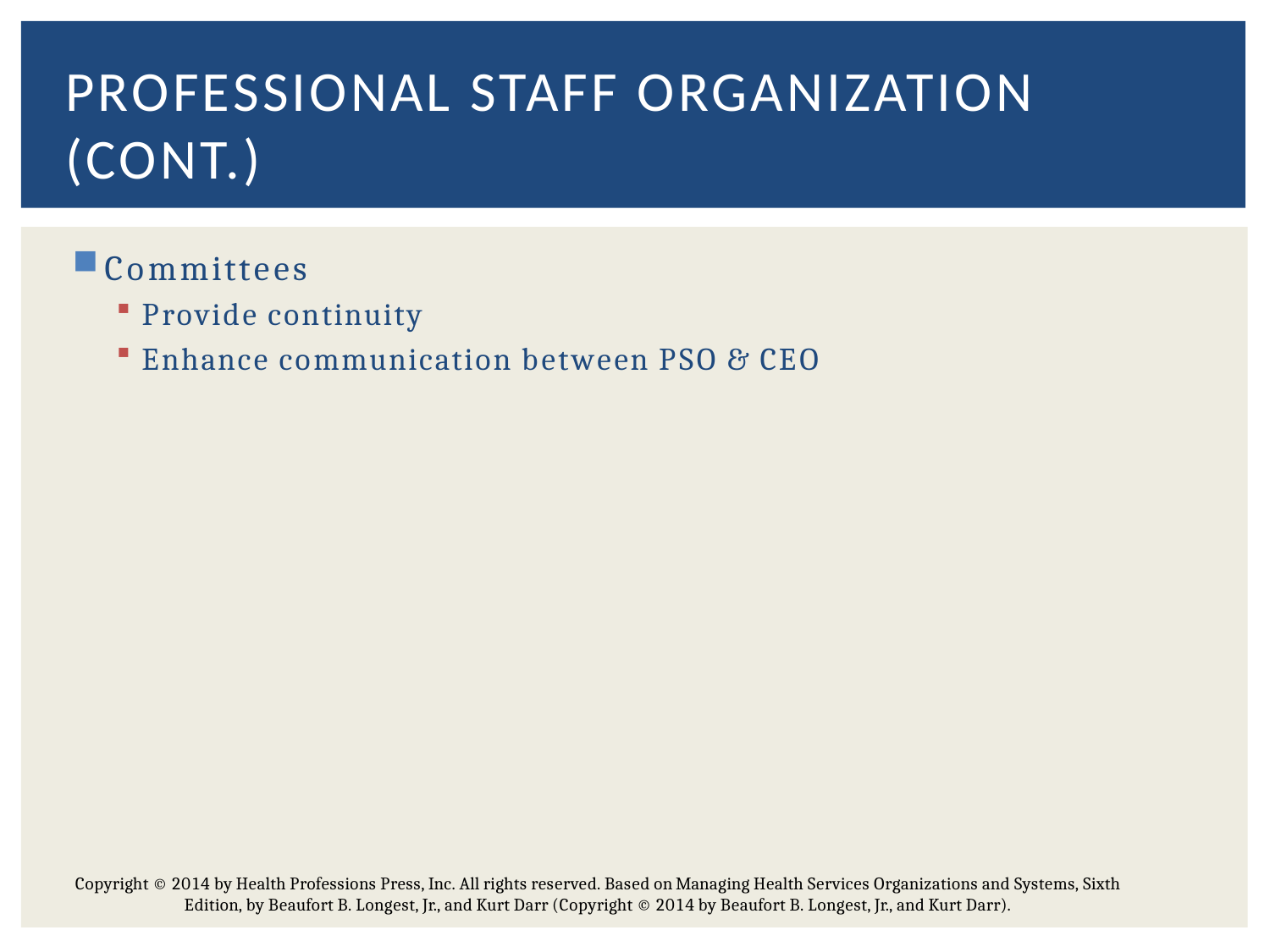

# Professional Staff Organization (CONt.)
Committees
Provide continuity
Enhance communication between PSO & CEO

Copyright © 2014 by Health Professions Press, Inc. All rights reserved. Based on Managing Health Services Organizations and Systems, Sixth Edition, by Beaufort B. Longest, Jr., and Kurt Darr (Copyright © 2014 by Beaufort B. Longest, Jr., and Kurt Darr).